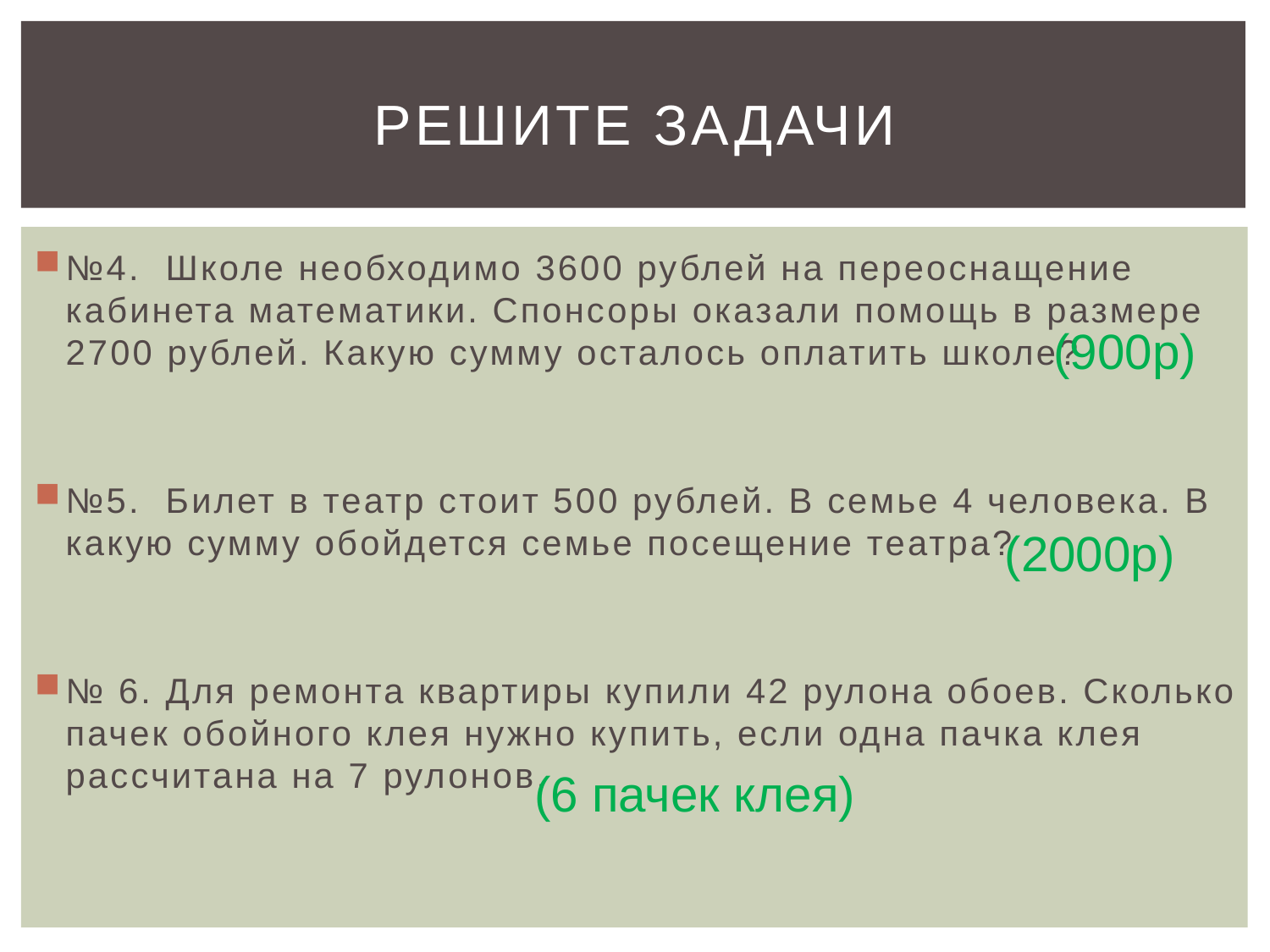

# Решите задачи
№4.  Школе необходимо 3600 рублей на переоснащение кабинета математики. Спонсоры оказали помощь в размере 2700 рублей. Какую сумму осталось оплатить школе?

№5.  Билет в театр стоит 500 рублей. В семье 4 человека. В какую сумму обойдется семье посещение театра?

№ 6. Для ремонта квартиры купили 42 рулона обоев. Сколько пачек обойного клея нужно купить, если одна пачка клея рассчитана на 7 рулонов.
(900р)
(2000р)
(6 пачек клея)